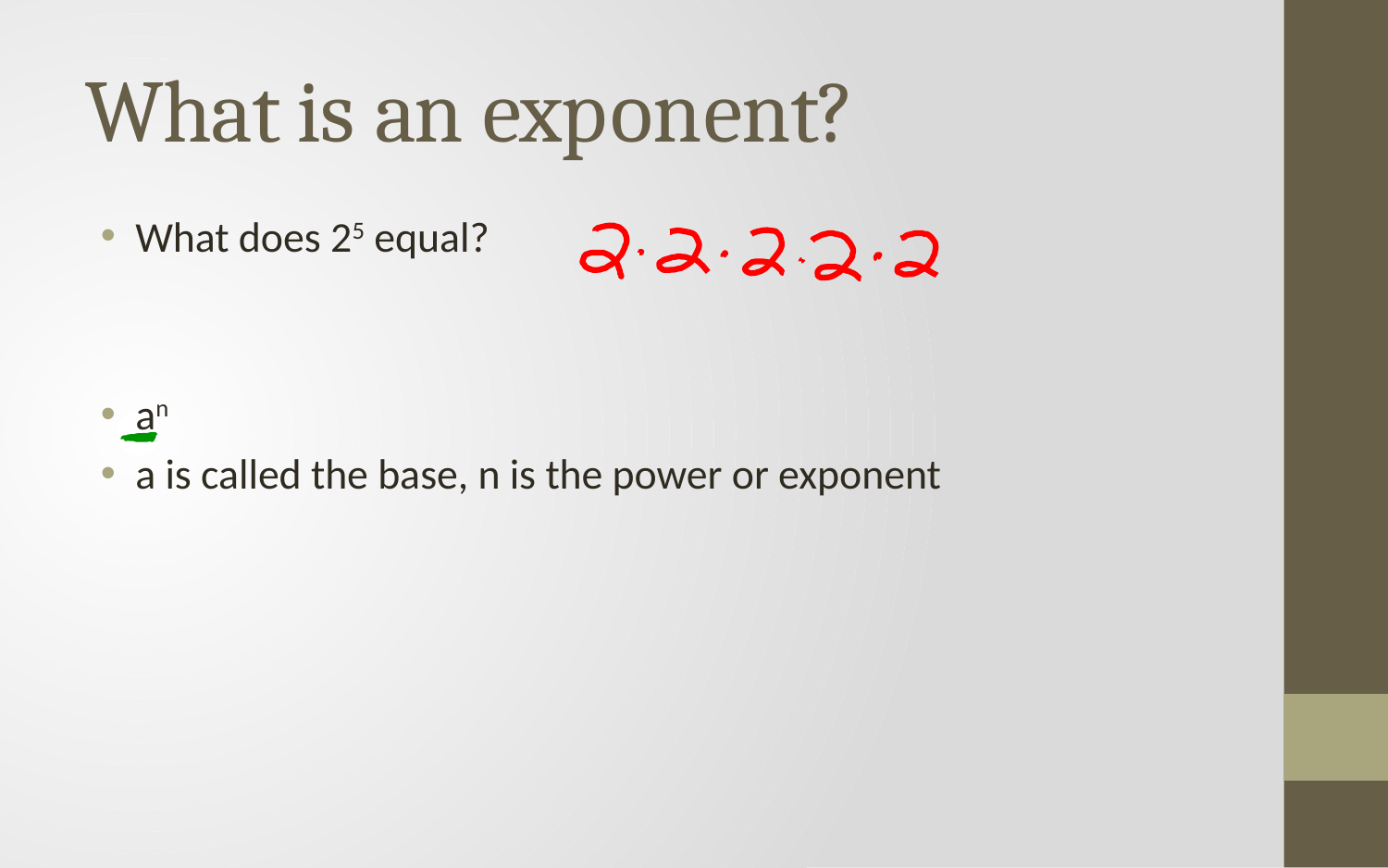

# What is an exponent?
What does 25 equal?

an
a is called the base, n is the power or exponent